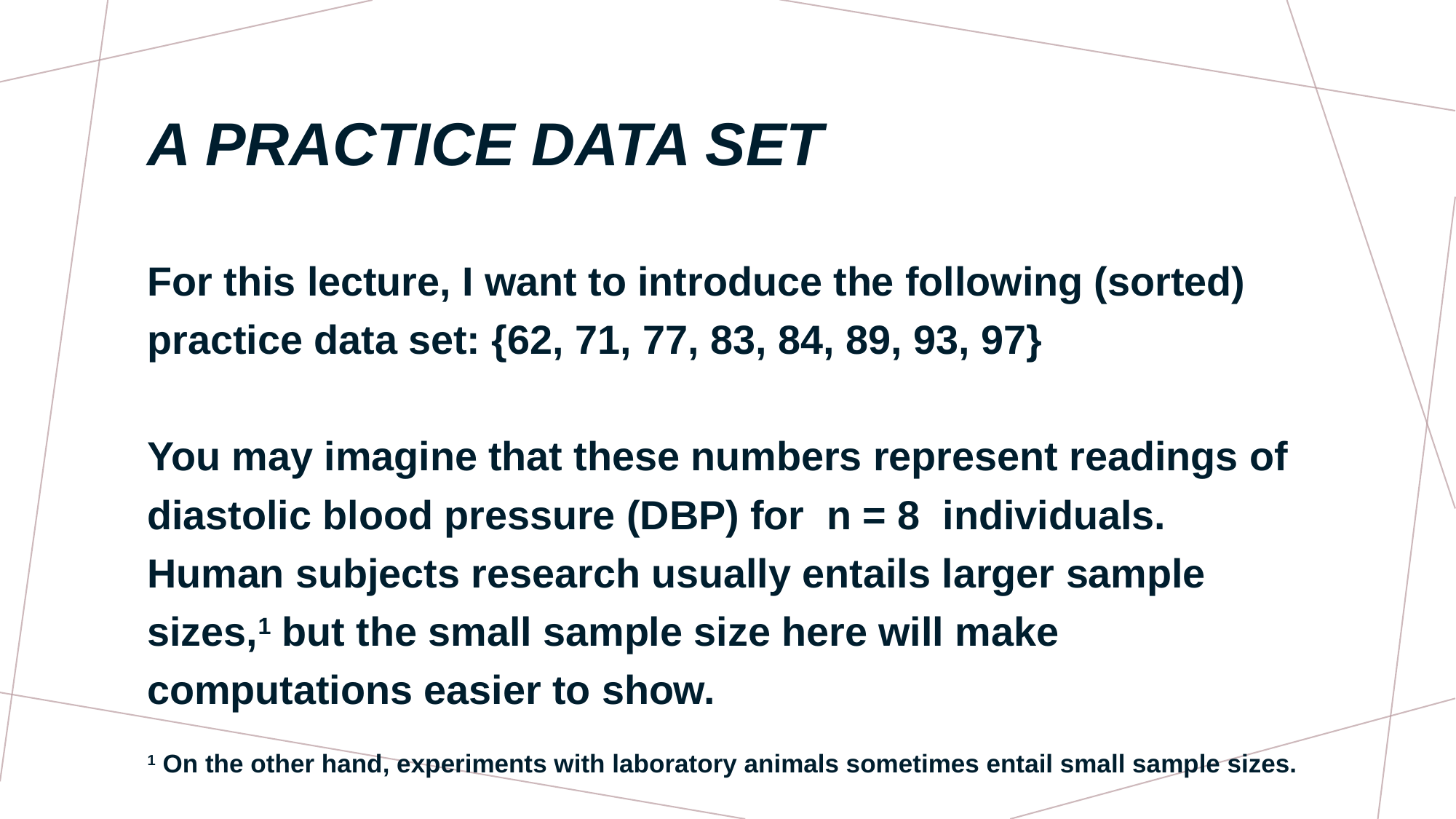

# A PRACTICE DATA SET
For this lecture, I want to introduce the following (sorted) practice data set: {62, 71, 77, 83, 84, 89, 93, 97}

You may imagine that these numbers represent readings of diastolic blood pressure (DBP) for  n = 8  individuals.  Human subjects research usually entails larger sample sizes,1 but the small sample size here will make computations easier to show.

1 On the other hand, experiments with laboratory animals sometimes entail small sample sizes.